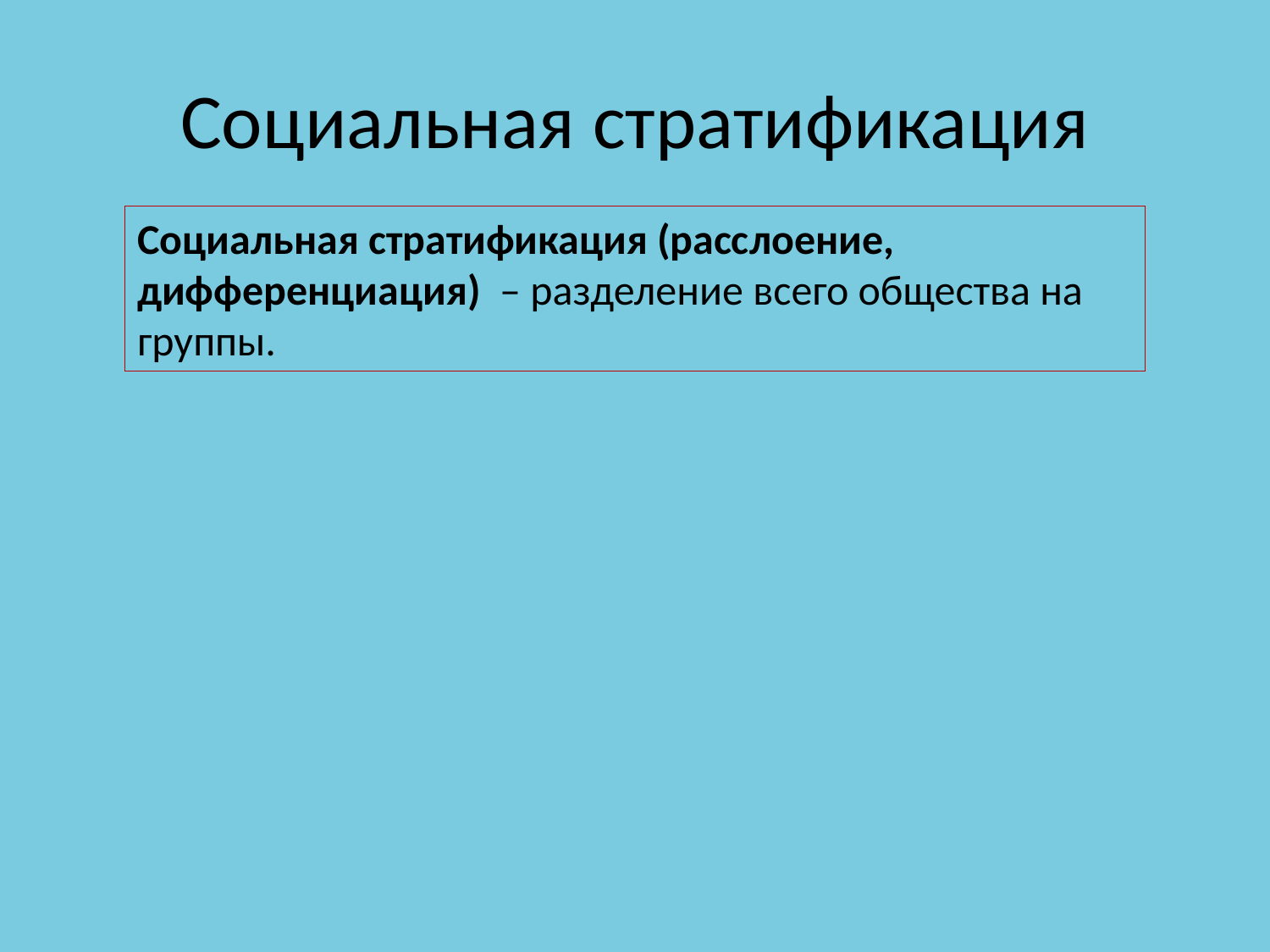

# Социальная стратификация
Социальная стратификация (расслоение, дифференциация)  – разделение всего общества на группы.